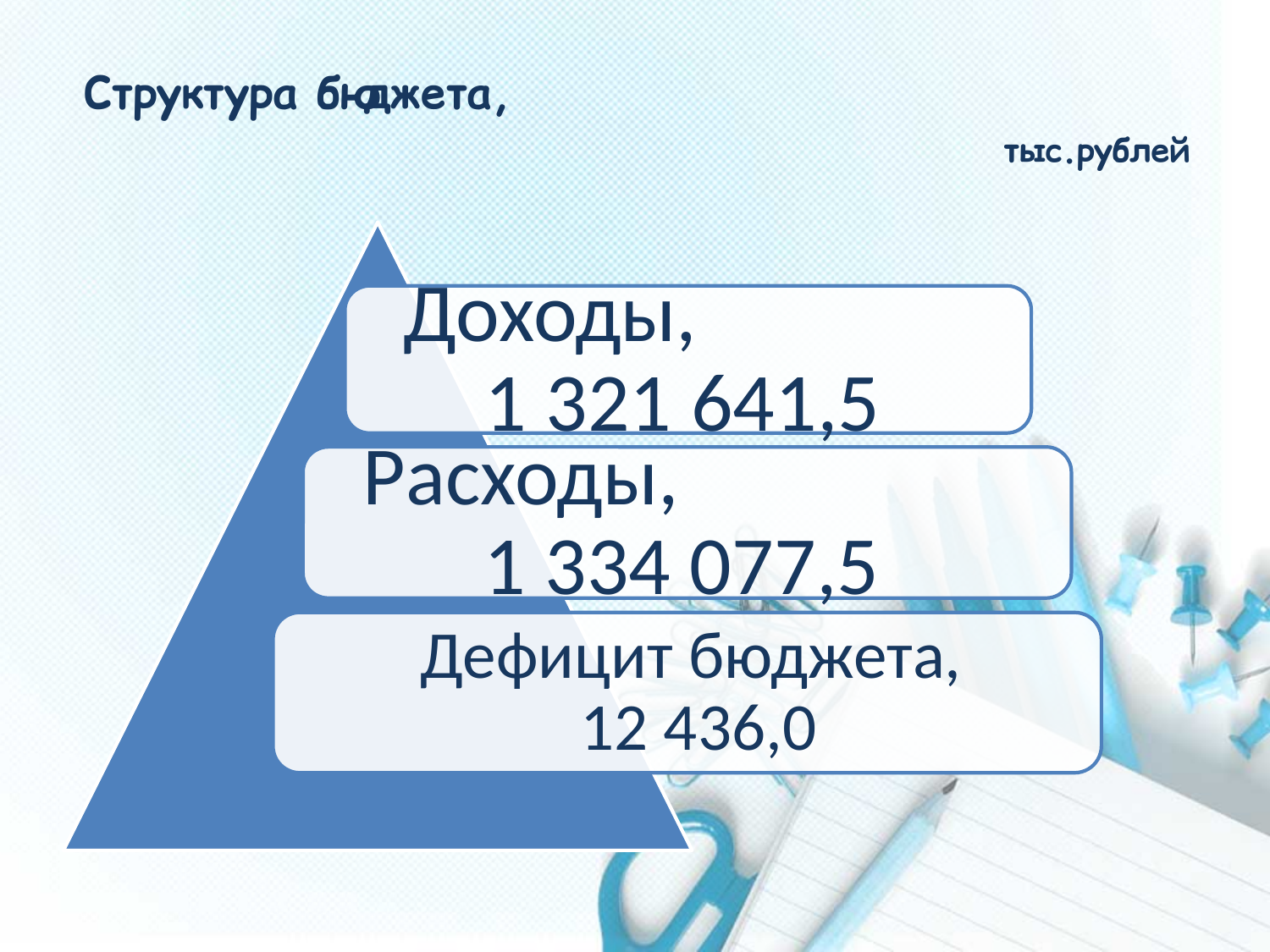

# Структура бюджета,                                                                                    тыс.рублей
Доходы,                1 321 641,5
Расходы,                   1 334 077,5
Дефицит бюджета,
 12 436,0